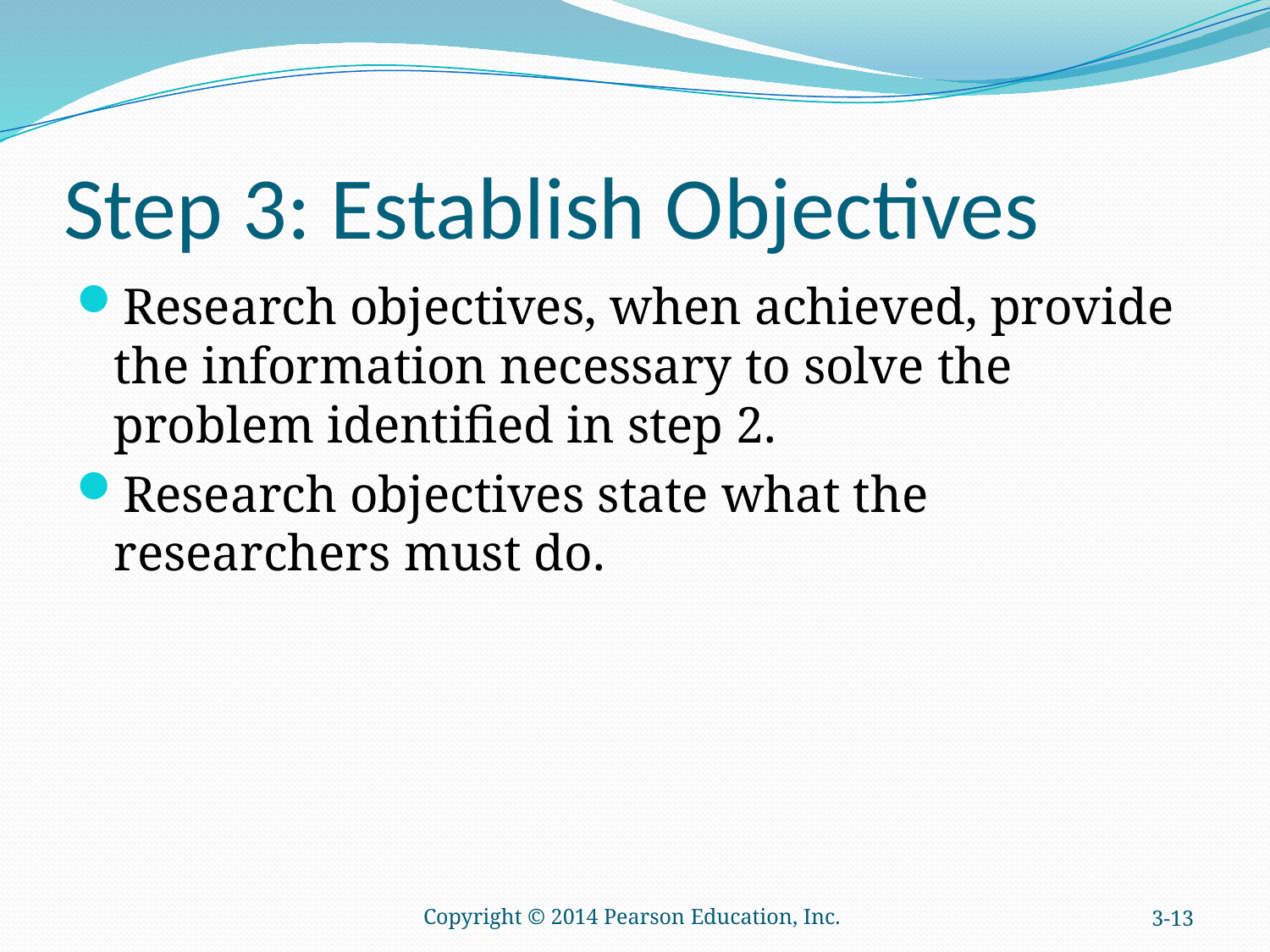

# Step 3: Establish Objectives
Research objectives, when achieved, provide the information necessary to solve the problem identified in step 2.
Research objectives state what the researchers must do.